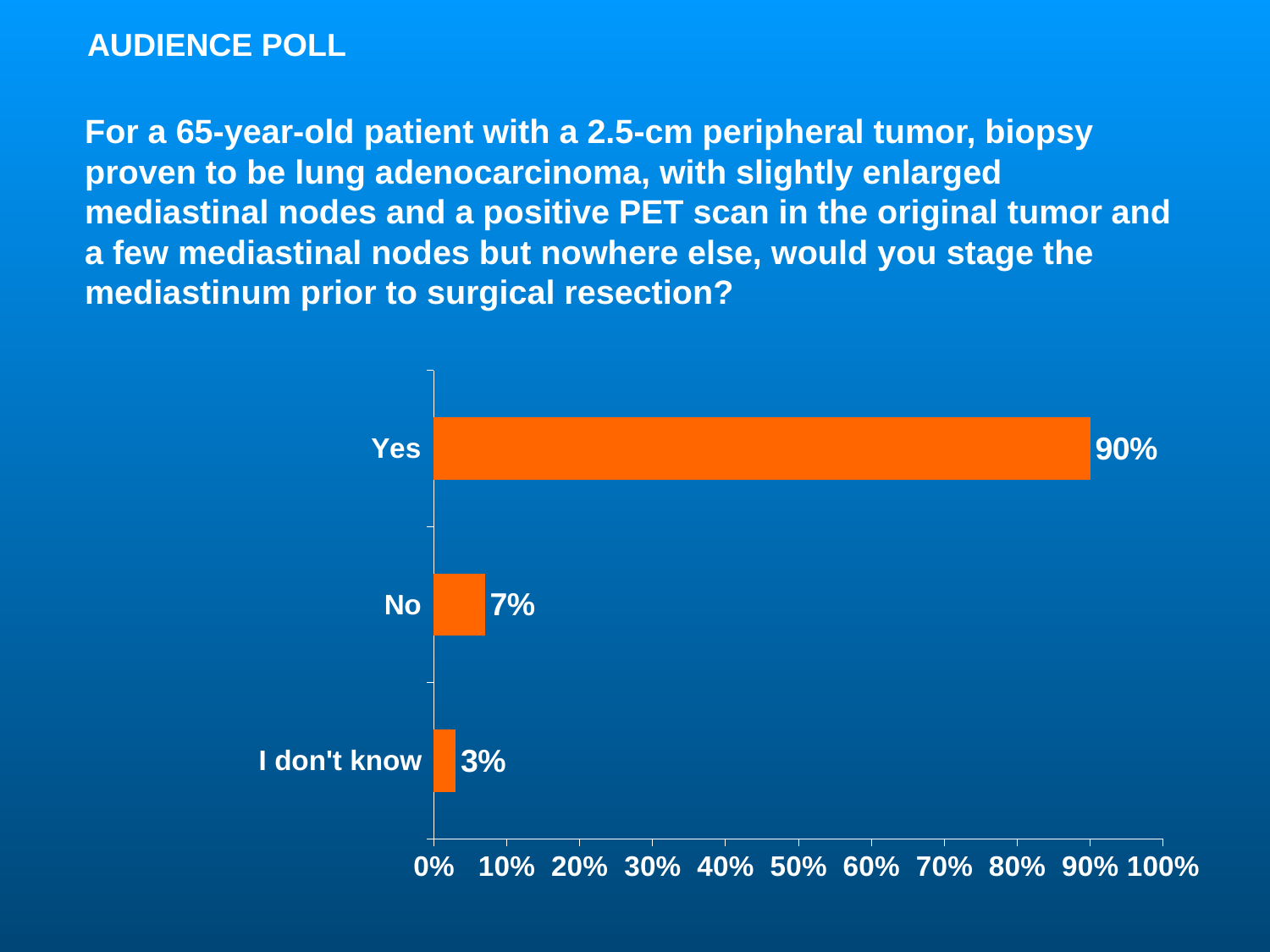

AUDIENCE POLL
For a 65-year-old patient with a 2.5-cm peripheral tumor, biopsy proven to be lung adenocarcinoma, with slightly enlarged mediastinal nodes and a positive PET scan in the original tumor and a few mediastinal nodes but nowhere else, would you stage the mediastinum prior to surgical resection?

### Chart

| Category | Series 1 |
|---|---|
| I don't know | 0.03 |
| No | 0.07 |
| Yes | 0.9 |